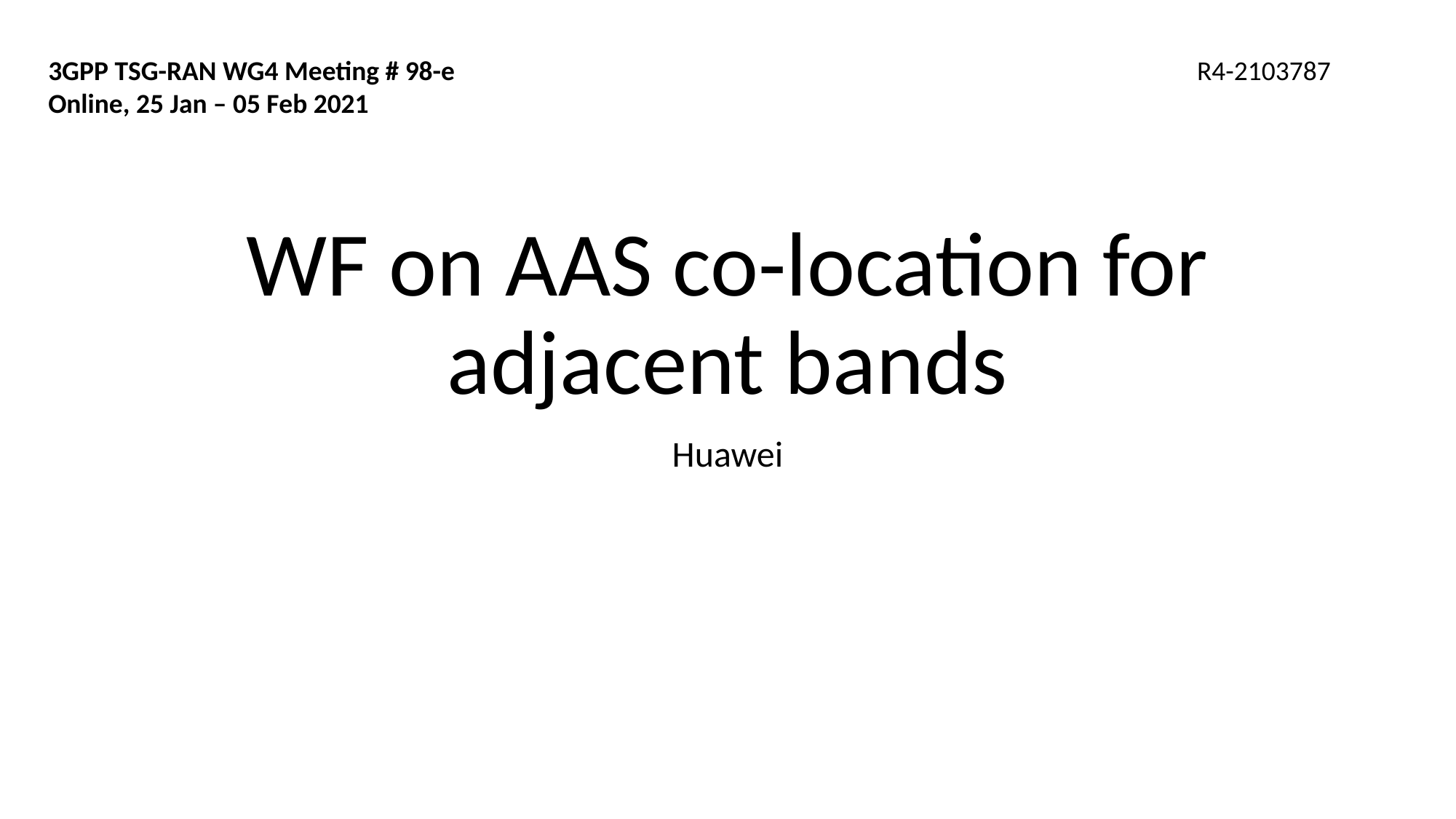

3GPP TSG-RAN WG4 Meeting # 98-e
Online, 25 Jan – 05 Feb 2021
R4-2103787
# WF on AAS co-location for adjacent bands
Huawei